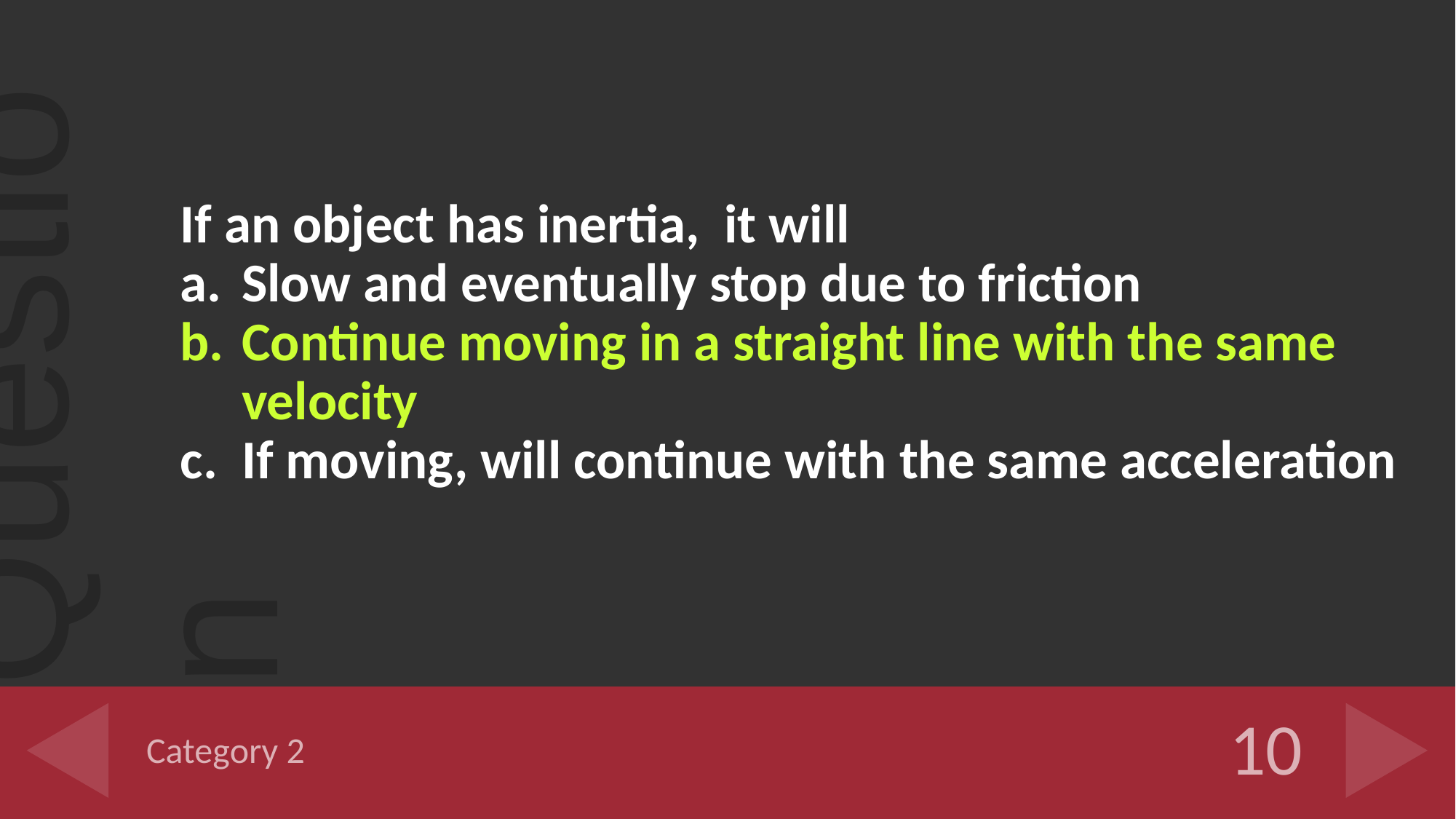

If an object has inertia,  it will
Slow and eventually stop due to friction
Continue moving in a straight line with the same velocity
If moving, will continue with the same acceleration
# Category 2
10